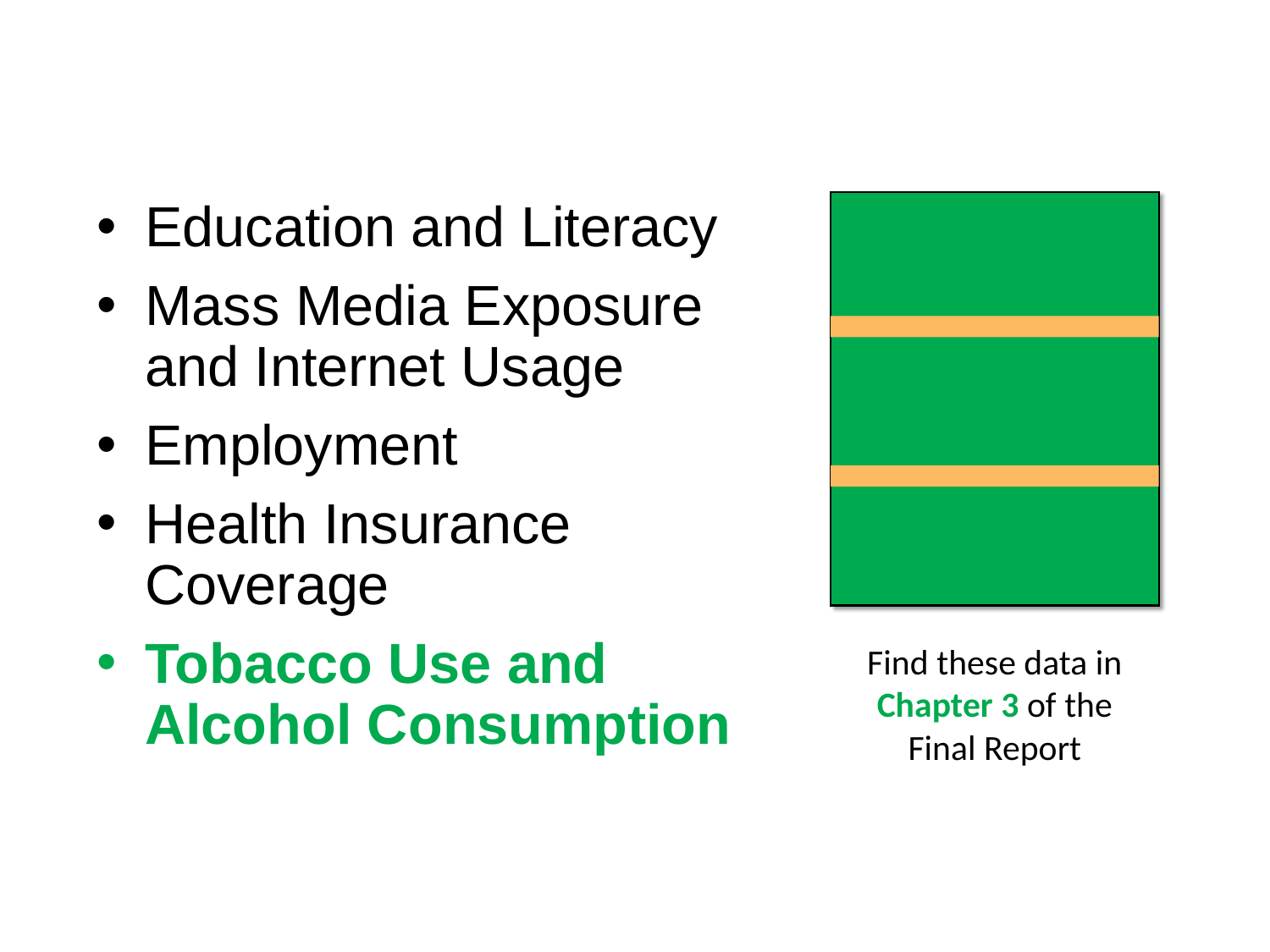

Education and Literacy
Mass Media Exposure and Internet Usage
Employment
Health Insurance Coverage
Tobacco Use and Alcohol Consumption

Find these data in Chapter 3 of the Final Report